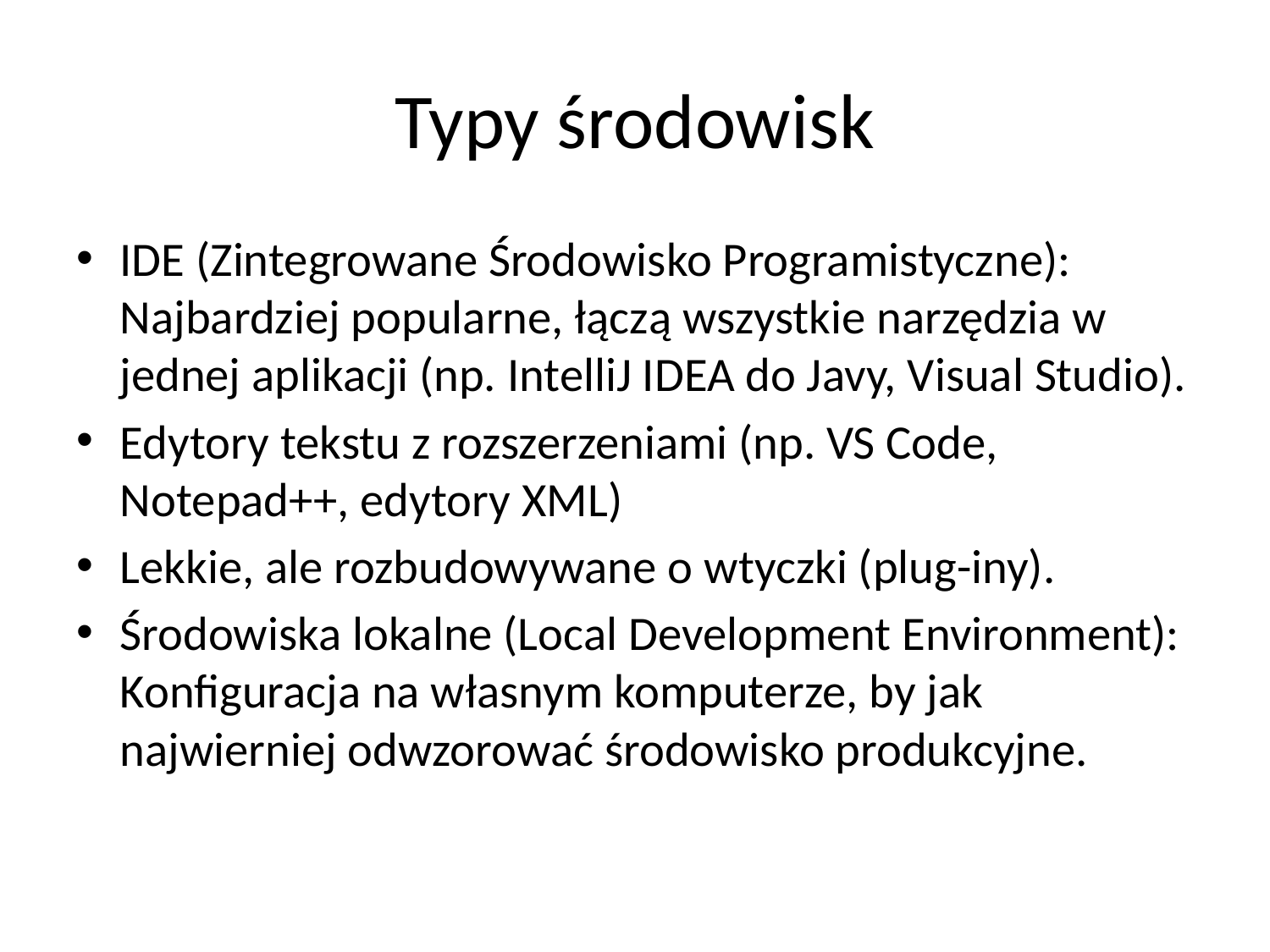

# Typy środowisk
IDE (Zintegrowane Środowisko Programistyczne): Najbardziej popularne, łączą wszystkie narzędzia w jednej aplikacji (np. IntelliJ IDEA do Javy, Visual Studio).
Edytory tekstu z rozszerzeniami (np. VS Code, Notepad++, edytory XML)
Lekkie, ale rozbudowywane o wtyczki (plug-iny).
Środowiska lokalne (Local Development Environment): Konfiguracja na własnym komputerze, by jak najwierniej odwzorować środowisko produkcyjne.